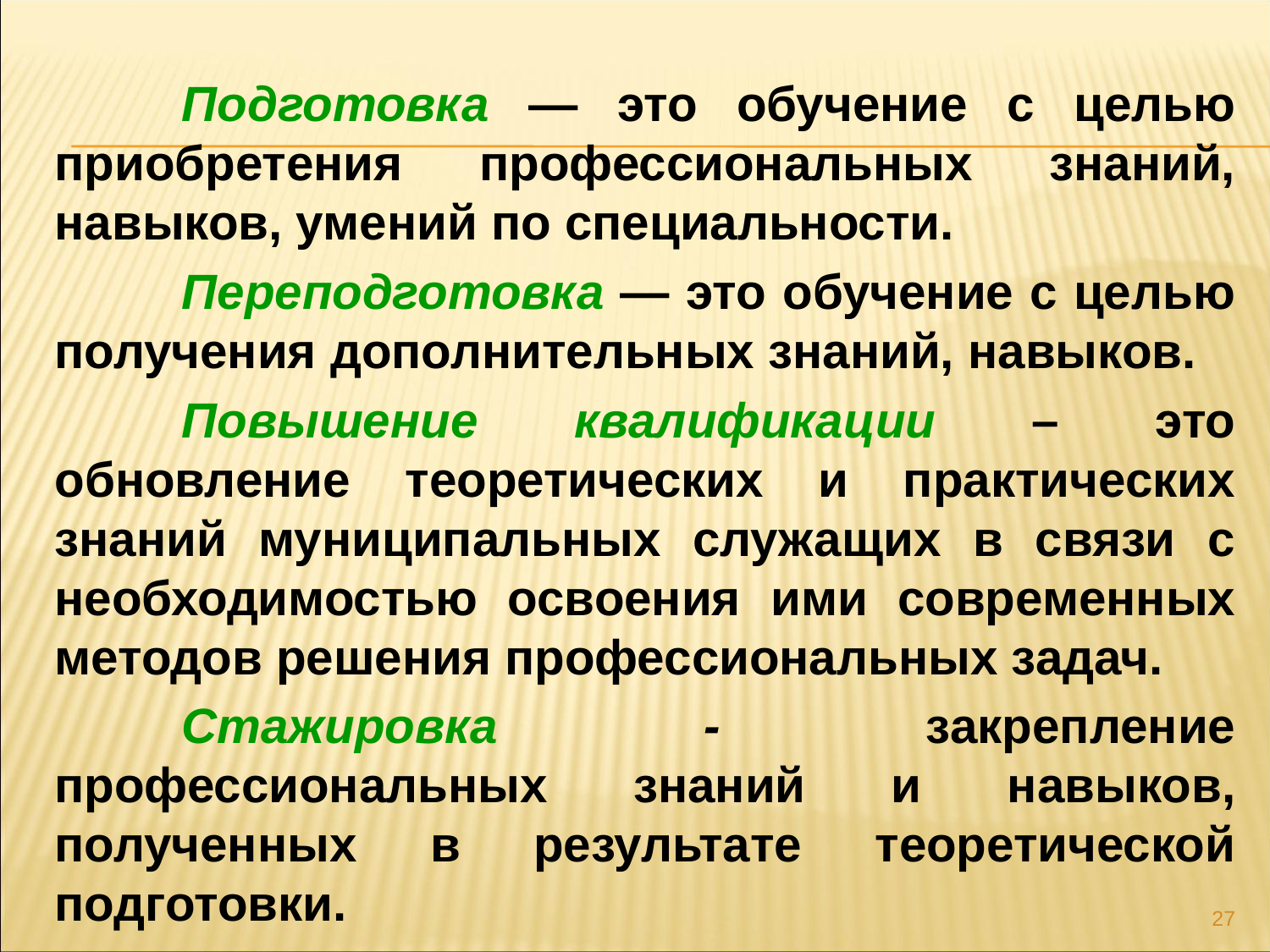

Подготовка — это обучение с целью приобретения профессиональных знаний, навыков, умений по специальности.
	Переподготовка — это обучение с целью получения дополнительных знаний, навыков.
	Повышение квалификации – это обновление теоретических и практических знаний муниципальных служащих в связи с необходимостью освоения ими современных методов решения профессиональных задач.
	Стажировка - закрепление профессиональных знаний и навыков, полученных в результате теоретической подготовки.
27